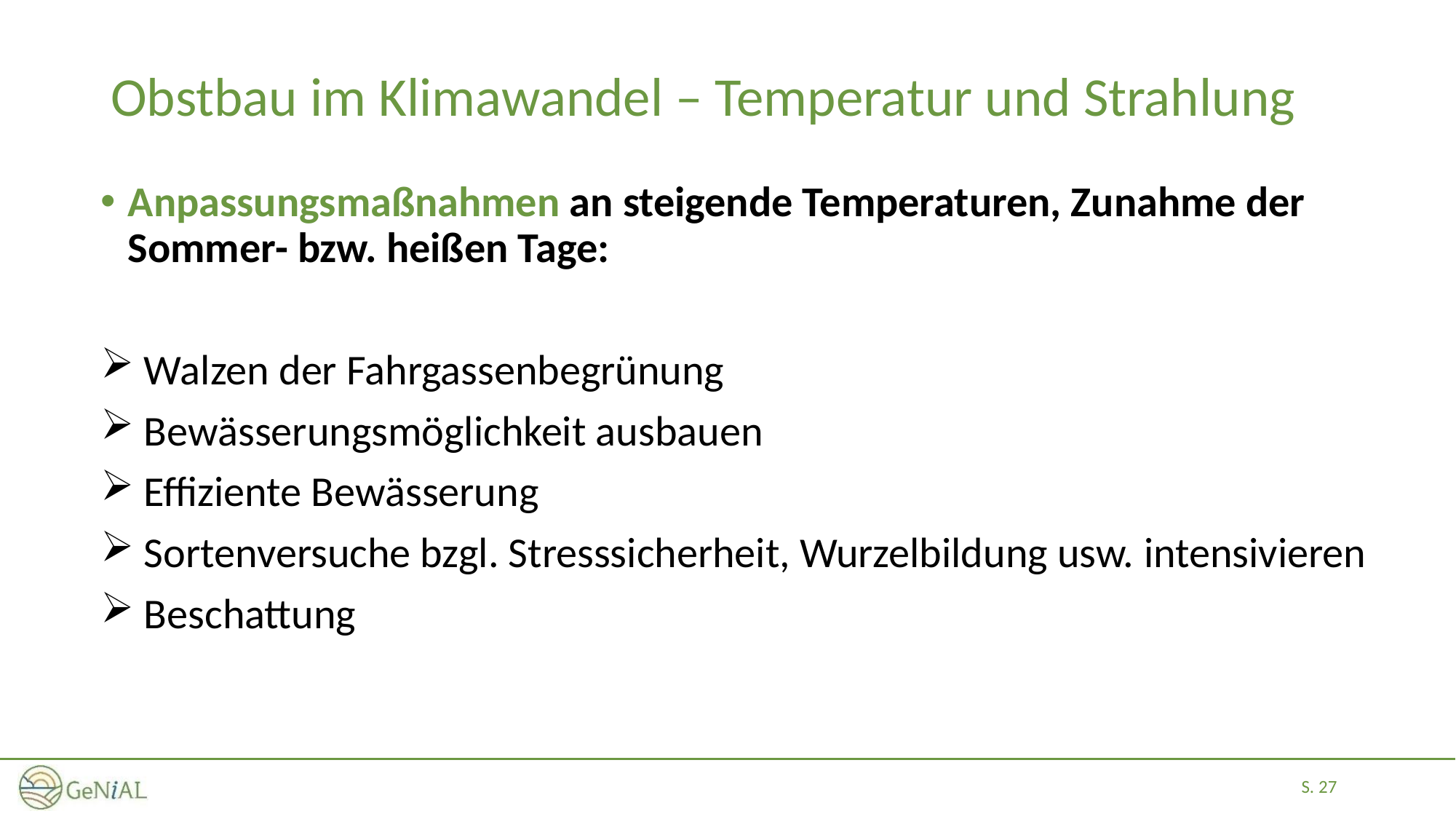

# Obstbau im Klimawandel – Temperatur und Strahlung
Anpassungsmaßnahmen an steigende Temperaturen, Zunahme der Sommer- bzw. heißen Tage:

 Walzen der Fahrgassenbegrünung
 Bewässerungsmöglichkeit ausbauen
 Effiziente Bewässerung
 Sortenversuche bzgl. Stresssicherheit, Wurzelbildung usw. intensivieren
 Beschattung